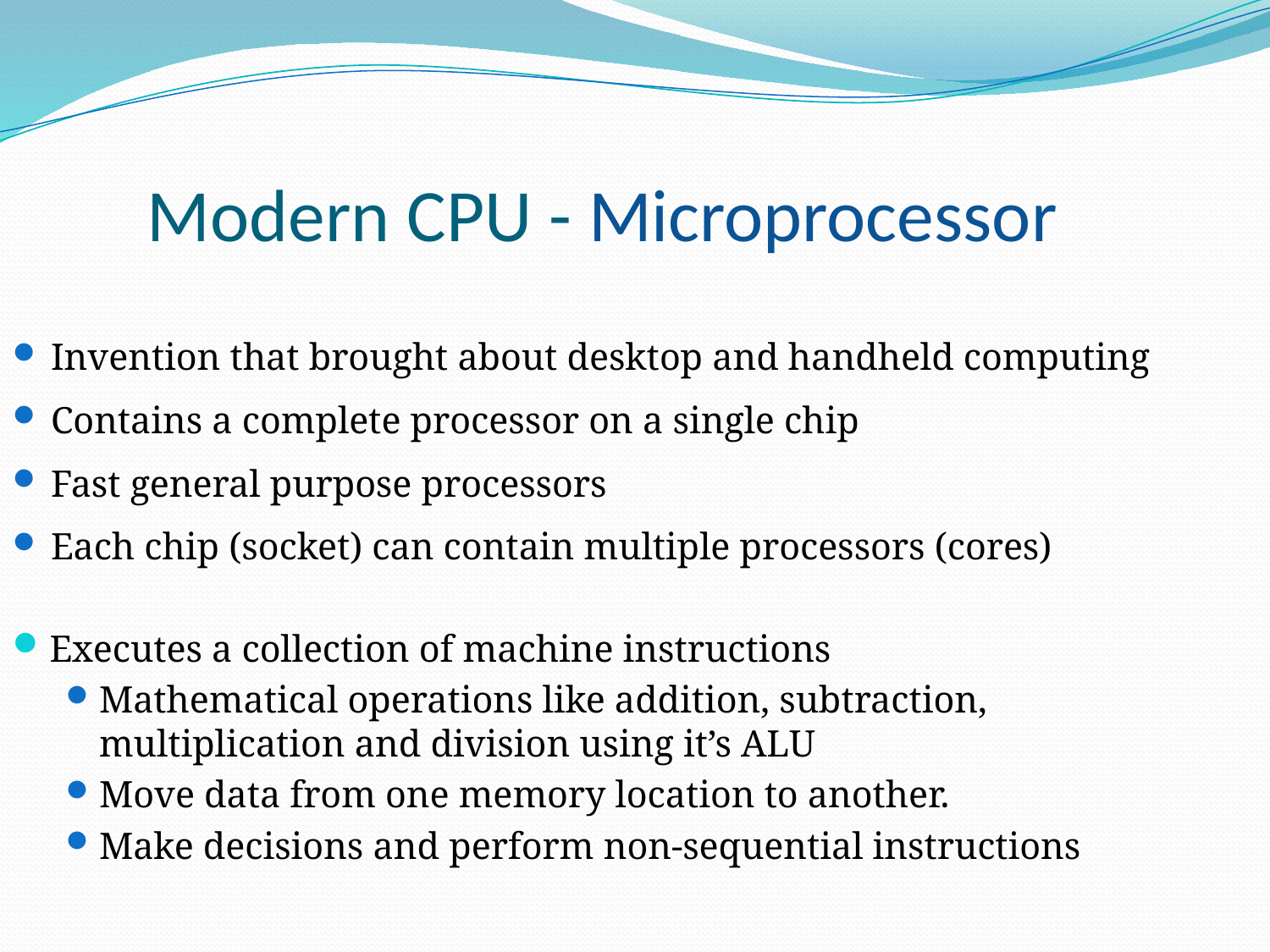

# Modern CPU - Microprocessor
Invention that brought about desktop and handheld computing
Contains a complete processor on a single chip
Fast general purpose processors
Each chip (socket) can contain multiple processors (cores)

Executes a collection of machine instructions
Mathematical operations like addition, subtraction, multiplication and division using it’s ALU
Move data from one memory location to another.
Make decisions and perform non-sequential instructions